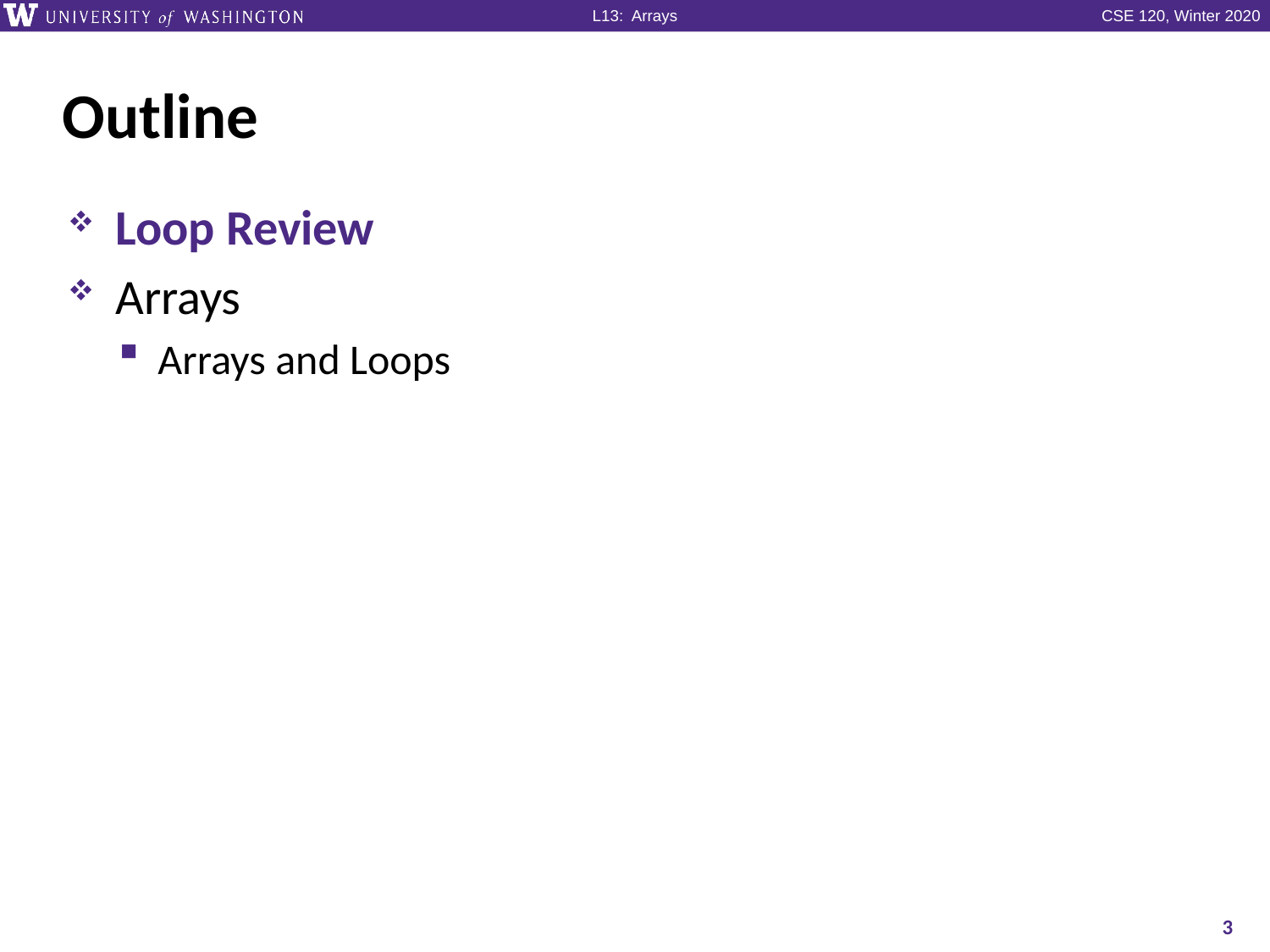

# Outline
Loop Review
Arrays
Arrays and Loops
3